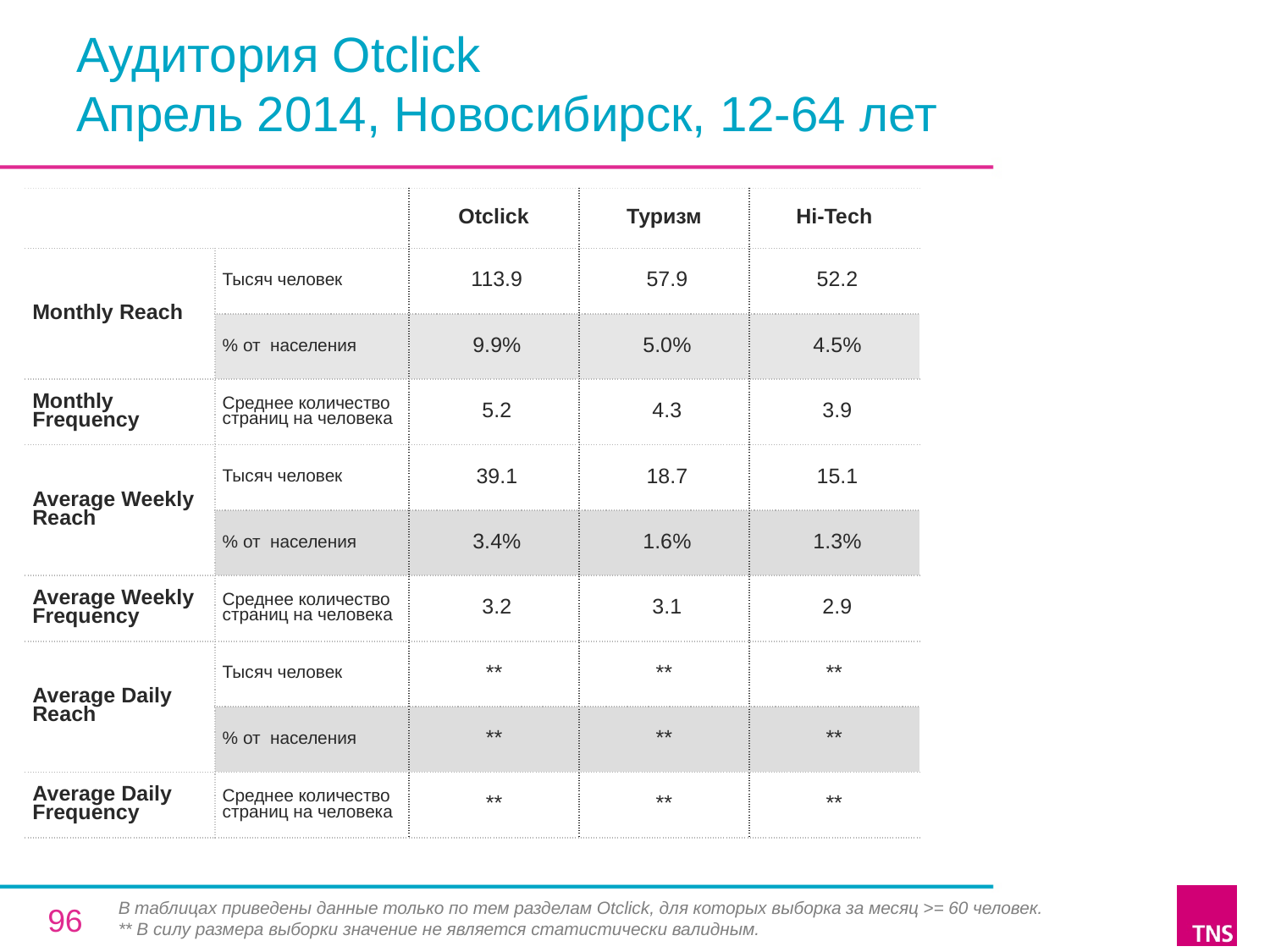

# Аудитория Otclick Апрель 2014, Новосибирск, 12-64 лет
|  |  | Otclick | Туризм | Hi-Tech |
| --- | --- | --- | --- | --- |
| Monthly Reach | Тысяч человек | 113.9 | 57.9 | 52.2 |
|  | % от населения | 9.9% | 5.0% | 4.5% |
| Monthly Frequency | Среднее количество страниц на человека | 5.2 | 4.3 | 3.9 |
| Average Weekly Reach | Тысяч человек | 39.1 | 18.7 | 15.1 |
|  | % от населения | 3.4% | 1.6% | 1.3% |
| Average Weekly Frequency | Среднее количество страниц на человека | 3.2 | 3.1 | 2.9 |
| Average Daily Reach | Тысяч человек | \*\* | \*\* | \*\* |
|  | % от населения | \*\* | \*\* | \*\* |
| Average Daily Frequency | Среднее количество страниц на человека | \*\* | \*\* | \*\* |
В таблицах приведены данные только по тем разделам Otclick, для которых выборка за месяц >= 60 человек.
** В силу размера выборки значение не является статистически валидным.
96